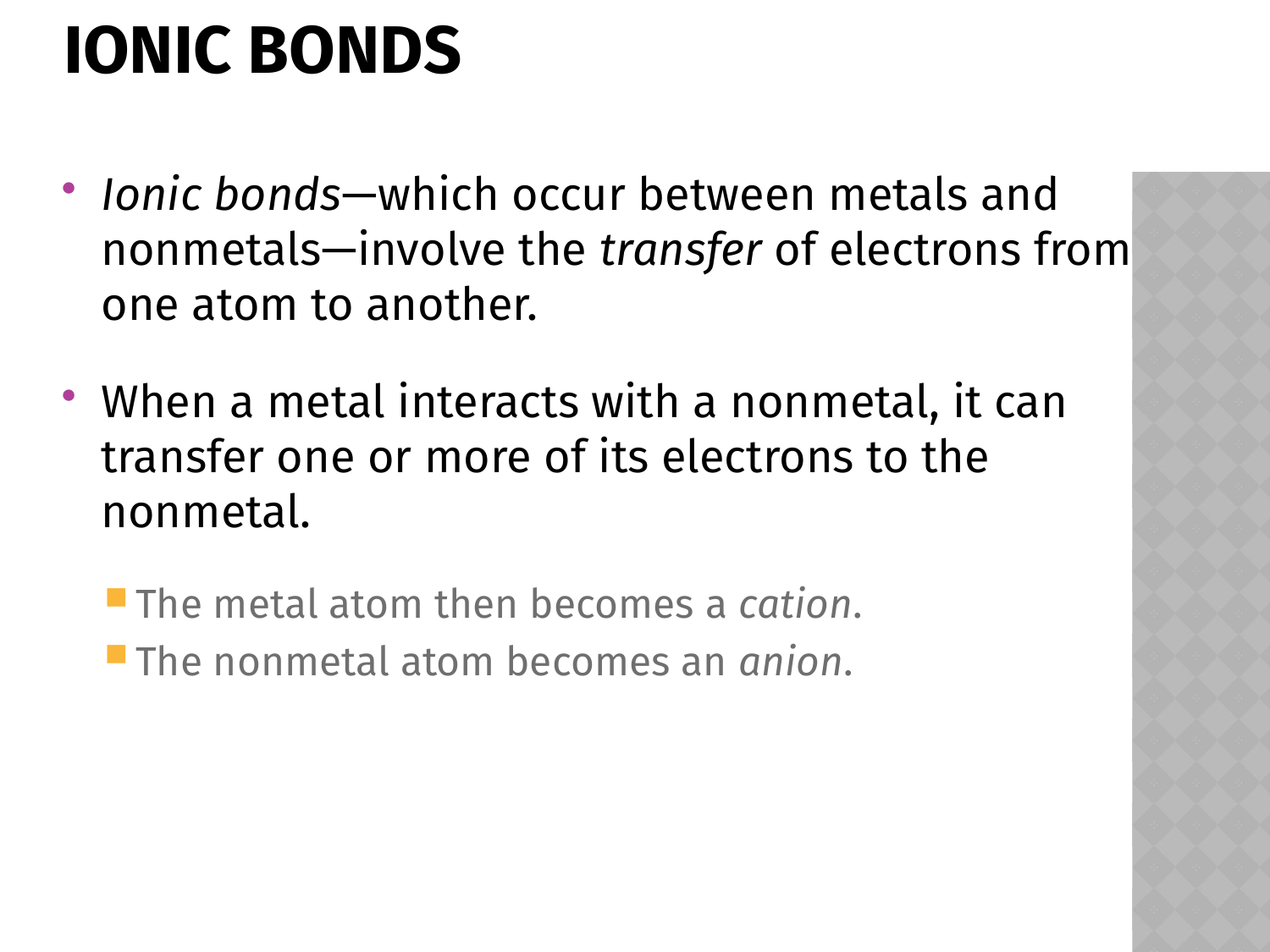

# Ionic Bonds
Ionic bonds—which occur between metals and nonmetals—involve the transfer of electrons from one atom to another.

When a metal interacts with a nonmetal, it can transfer one or more of its electrons to the nonmetal.

The metal atom then becomes a cation.
The nonmetal atom becomes an anion.